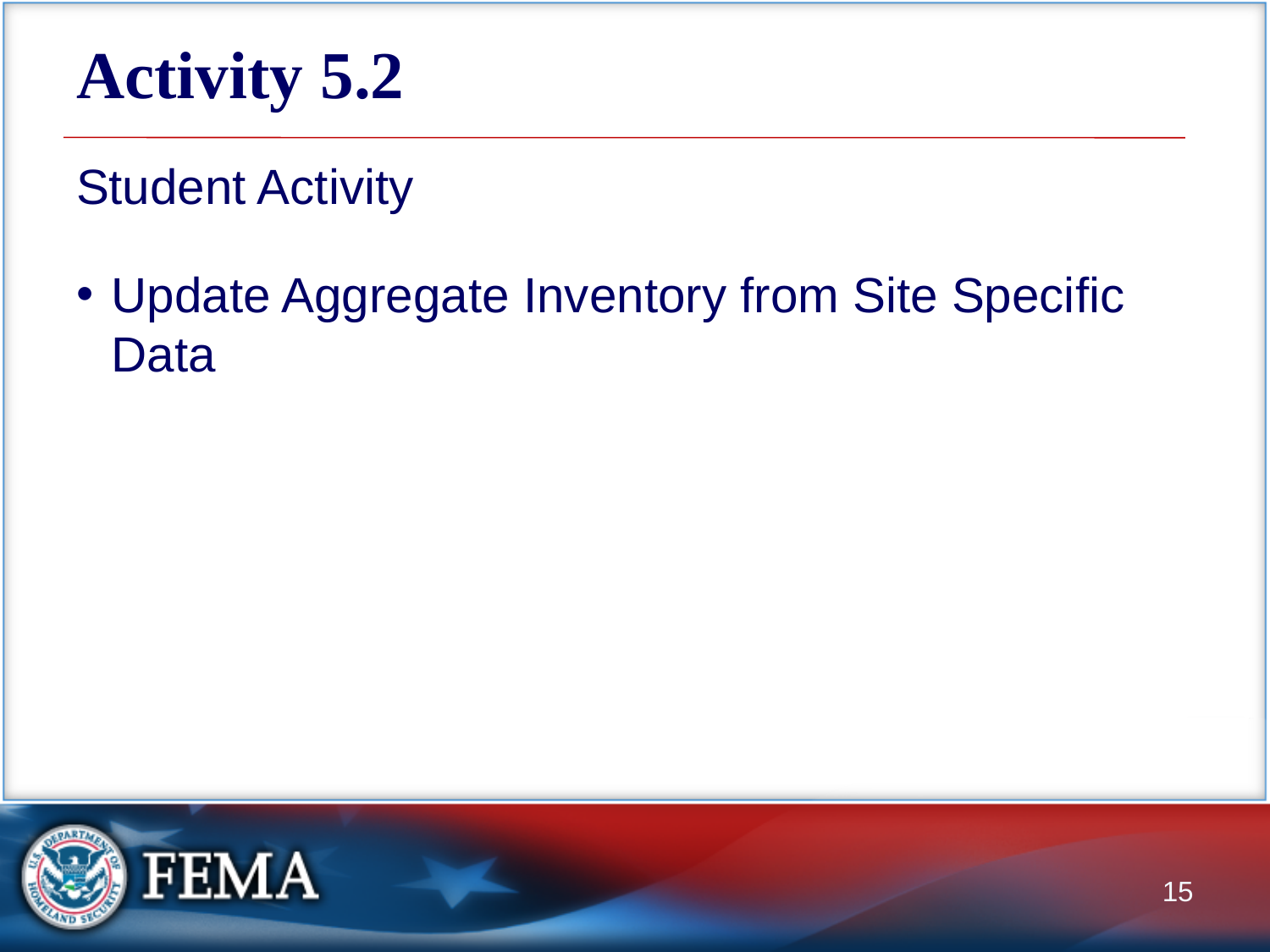

# Activity 5.2
Student Activity
Update Aggregate Inventory from Site Specific Data
15